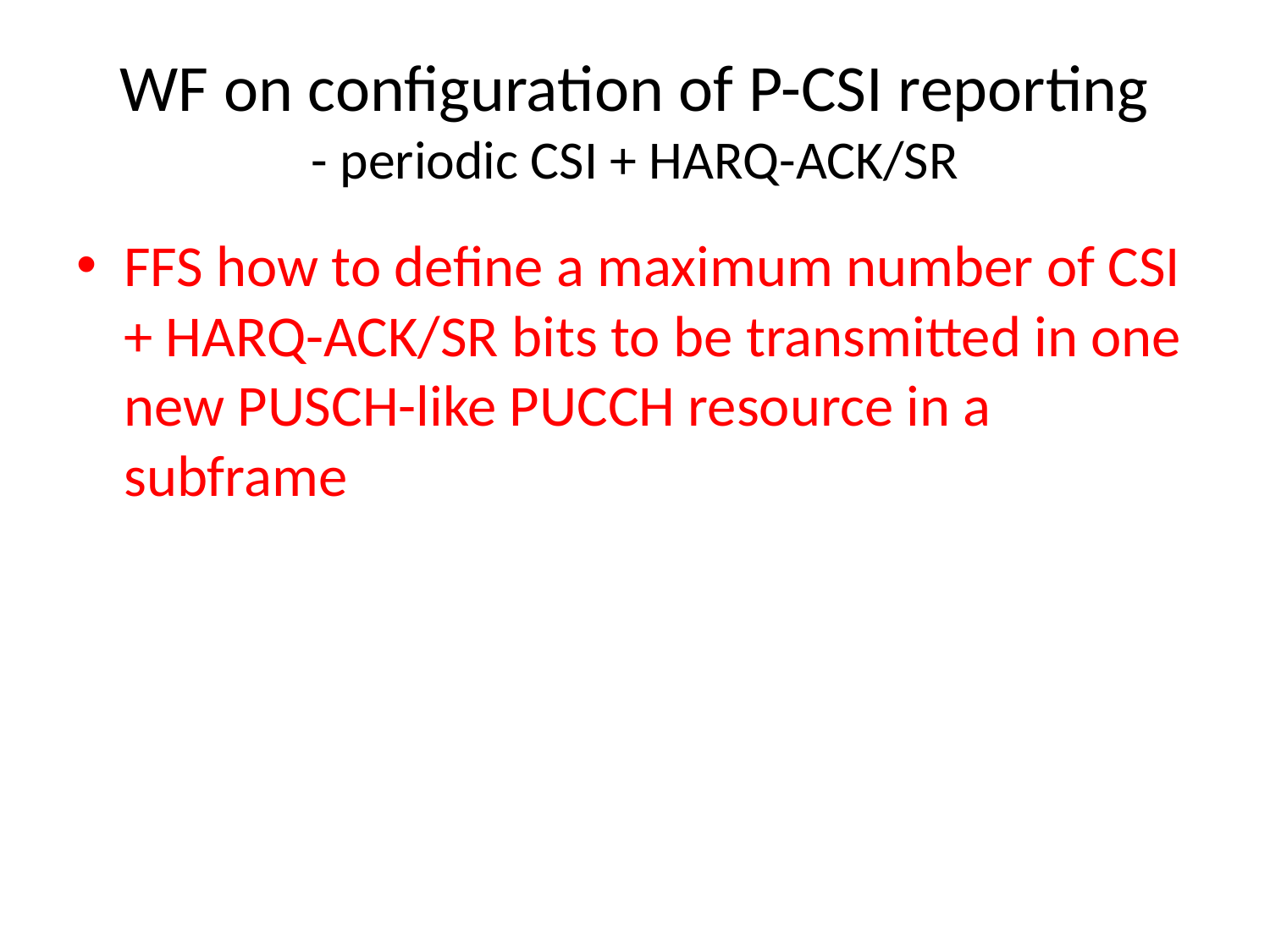

# WF on configuration of P-CSI reporting - periodic CSI + HARQ-ACK/SR
FFS how to define a maximum number of CSI + HARQ-ACK/SR bits to be transmitted in one new PUSCH-like PUCCH resource in a subframe